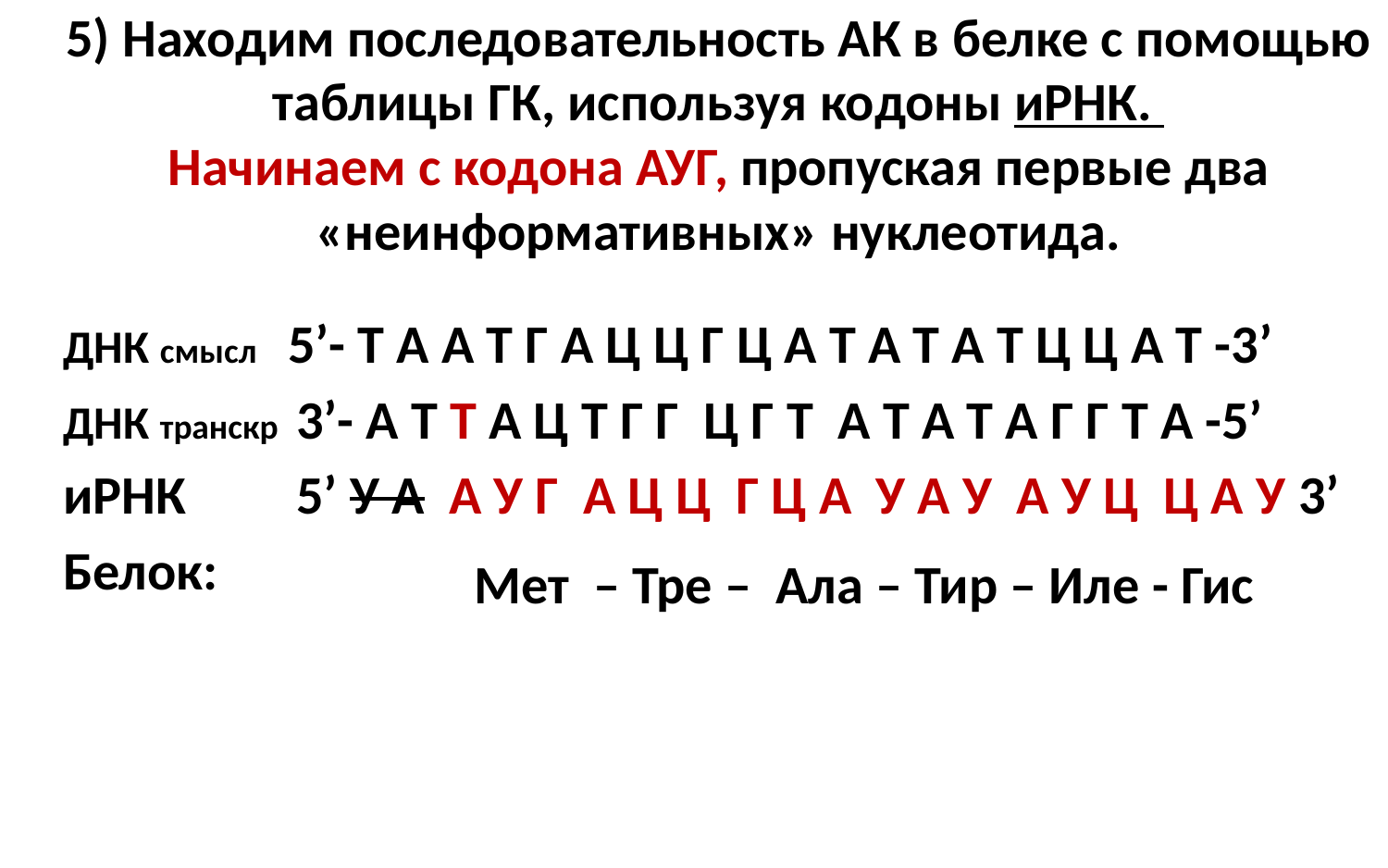

# 5) Находим последовательность АК в белке с помощью таблицы ГК, используя кодоны иРНК. Начинаем с кодона АУГ, пропуская первые два «неинформативных» нуклеотида.
ДНК смысл   5’- Т А А Т Г А Ц Ц Г Ц А Т А Т А Т Ц Ц А Т -3’
ДНК транскр  3’- А Т Т А Ц Т Г Г  Ц Г Т  А Т А Т А Г Г Т А -5’
иРНК         5’ У А  А У Г  А Ц Ц  Г Ц А  У А У  А У Ц  Ц А У 3’
Белок:

Мет  – Тре –  Ала – Тир – Иле - Гис